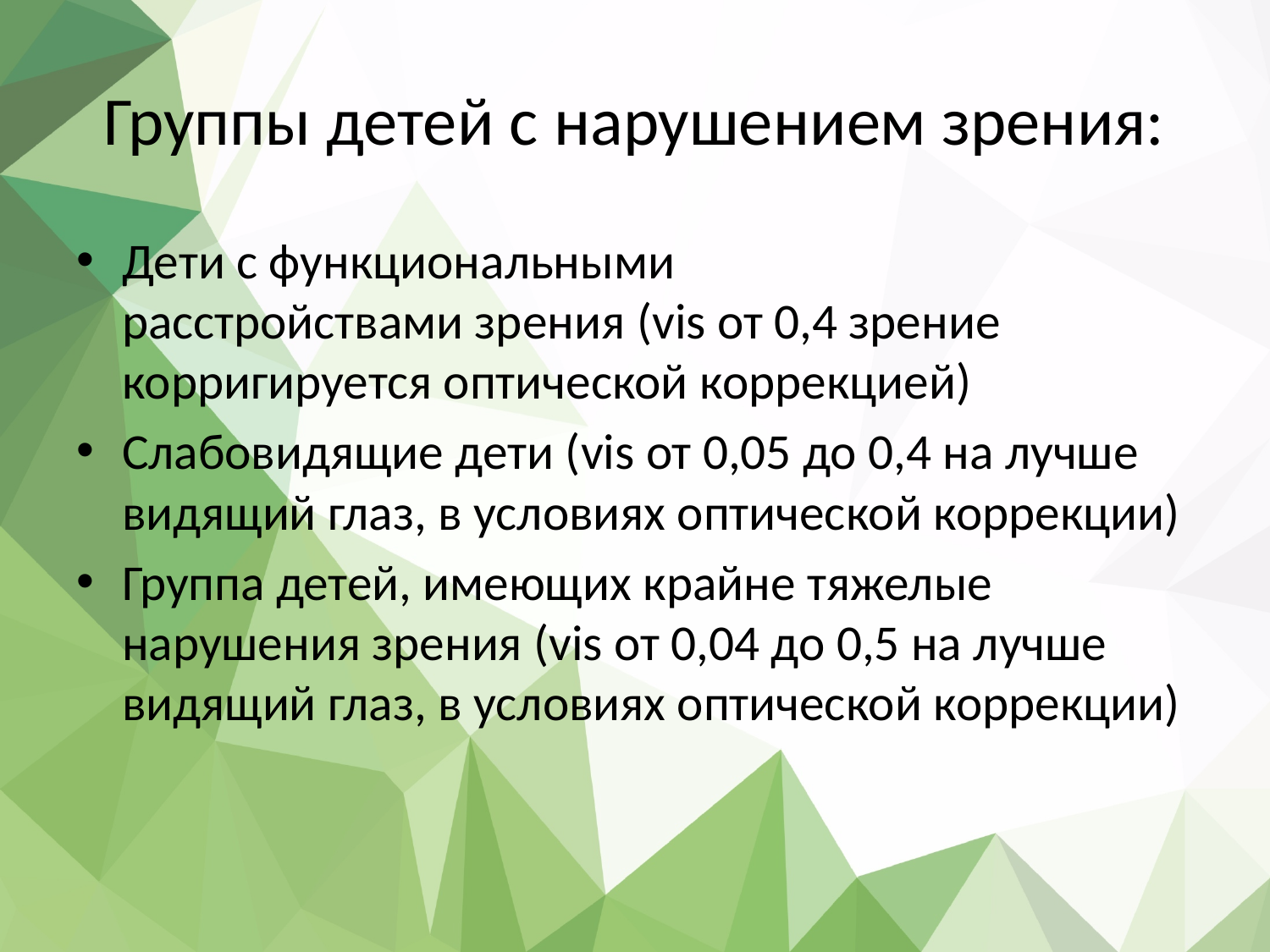

# Группы детей с нарушением зрения:
Дети с функциональными
расстройствами зрения (vis от 0,4 зрение корригируется оптической коррекцией)
Слабовидящие дети (vis от 0,05 до 0,4 на лучше видящий глаз, в условиях оптической коррекции)
Группа детей, имеющих крайне тяжелые нарушения зрения (vis от 0,04 до 0,5 на лучше видящий глаз, в условиях оптической коррекции)